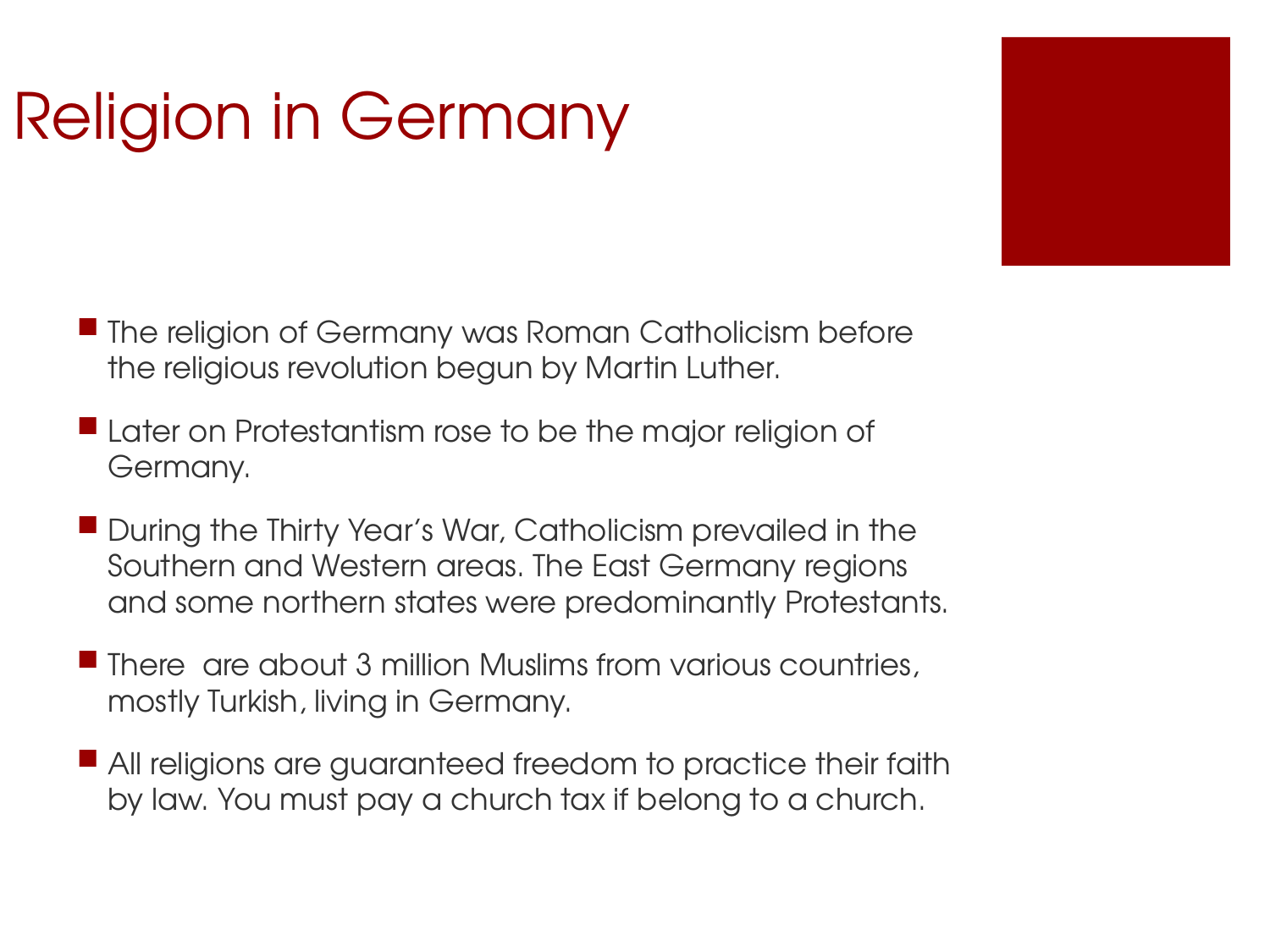

# Religion in Germany
The religion of Germany was Roman Catholicism before the religious revolution begun by Martin Luther.
Later on Protestantism rose to be the major religion of Germany.
During the Thirty Year’s War, Catholicism prevailed in the Southern and Western areas. The East Germany regions and some northern states were predominantly Protestants.
There  are about 3 million Muslims from various countries, mostly Turkish, living in Germany.
All religions are guaranteed freedom to practice their faith by law. You must pay a church tax if belong to a church.